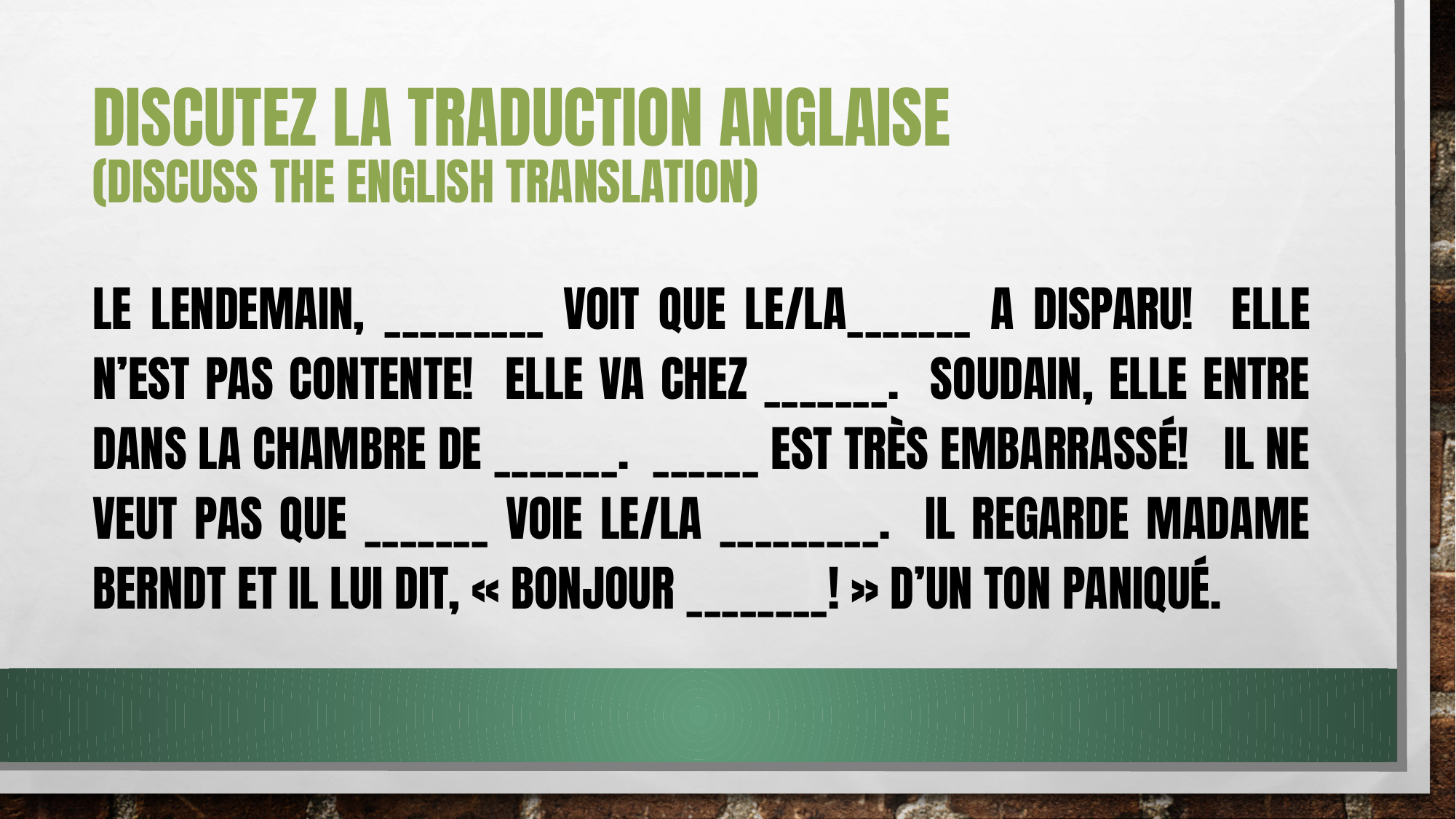

# Discutez la traduction anglaise (discuss the English translation)
Le lendemain, _________ voit que le/la_______ a disparu!  Elle n’est pas contente!  Elle va chez _______.  Soudain, elle entre dans la chambre de _______.  ______ est très embarrassé!   Il ne veut pas que _______ voie le/la _________.  Il regarde madame berndt et il lui dit, « bonjour ________! » d’un ton paniqué.